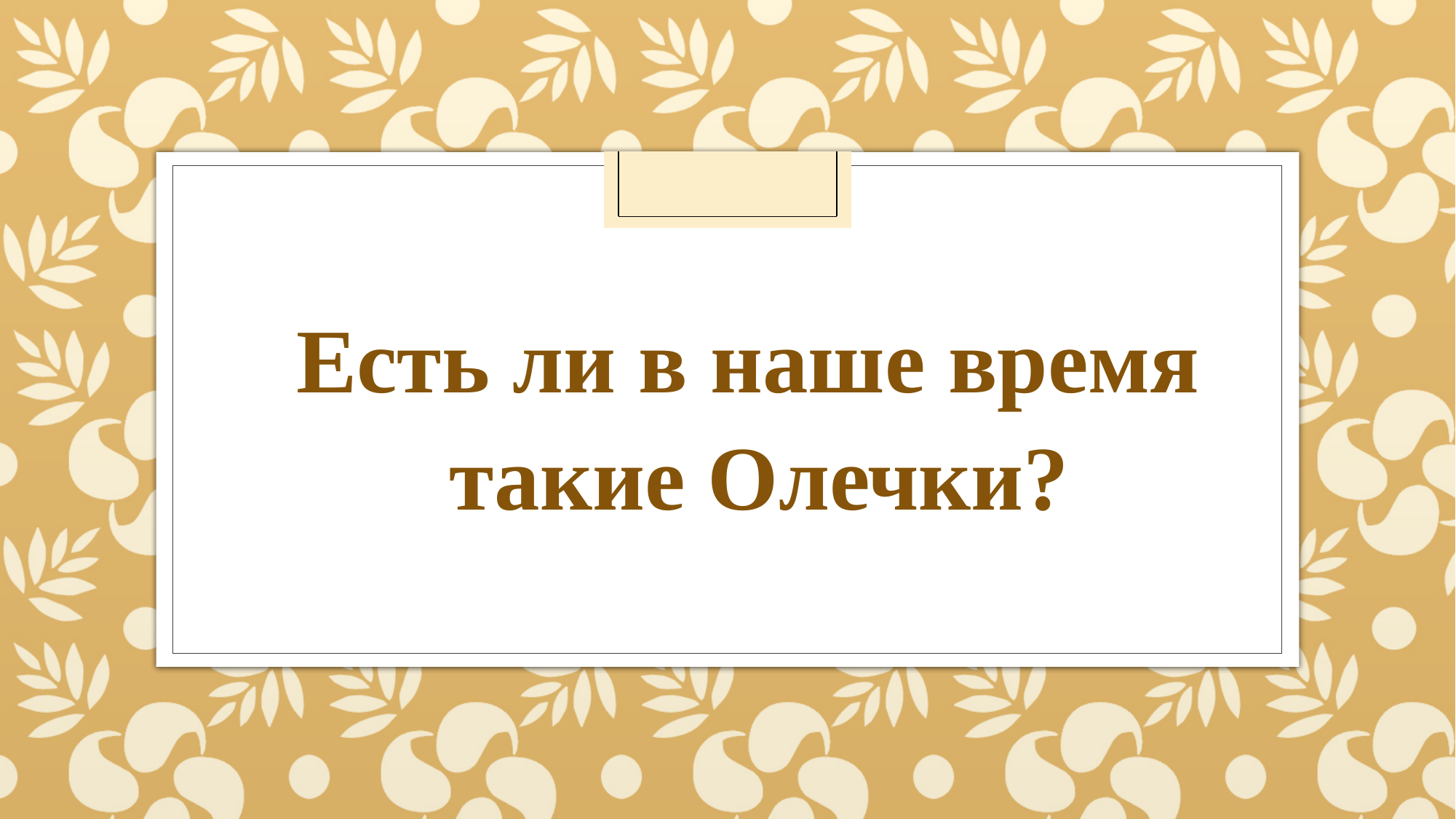

Есть ли в наше время
такие Олечки?